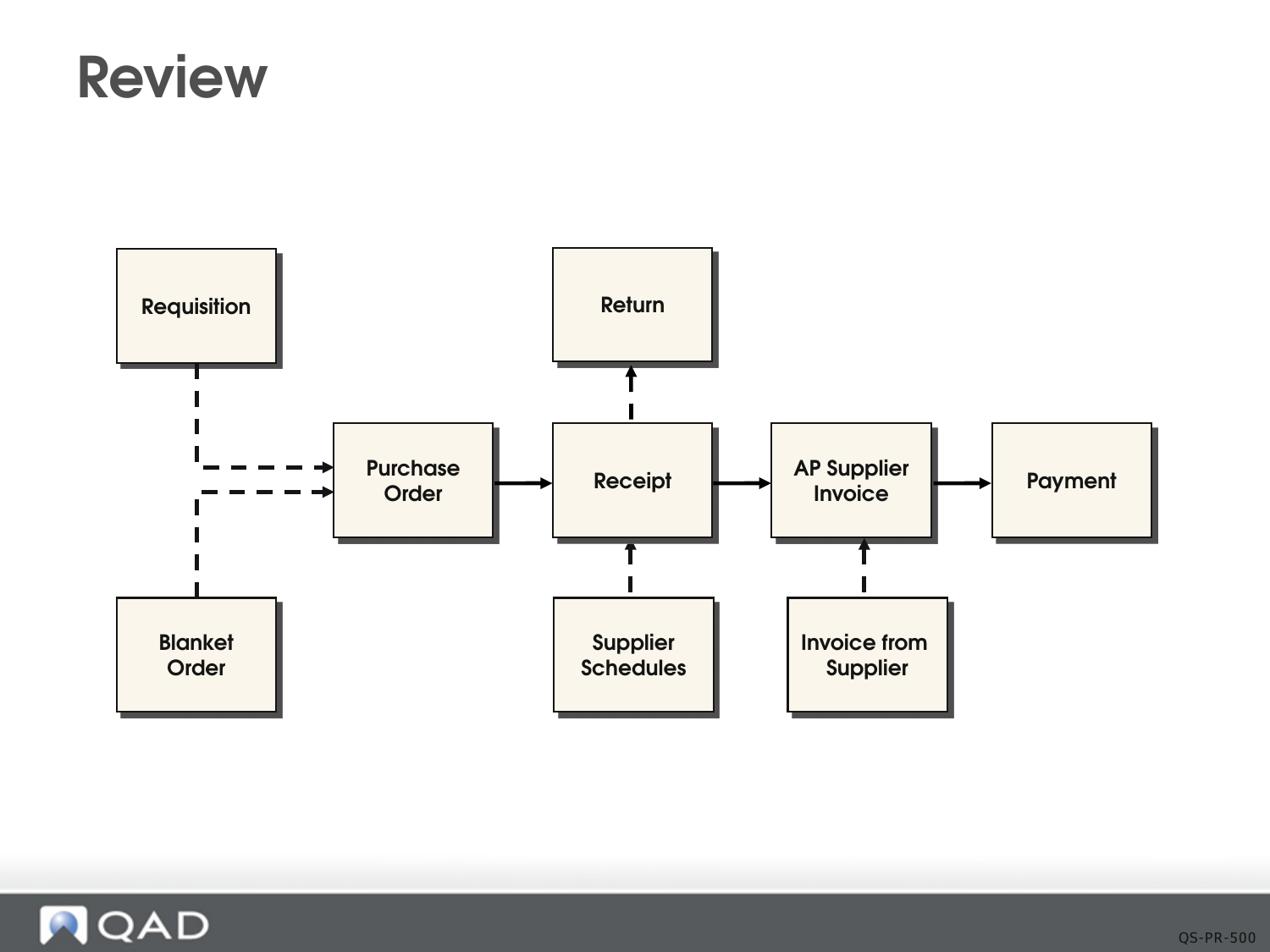

# Review
Return
Requisition

Purchase
Order
Receipt
AP Supplier Invoice
Payment

Blanket
Order
Supplier
Schedules
Invoice from
Supplier

QS-PR-500